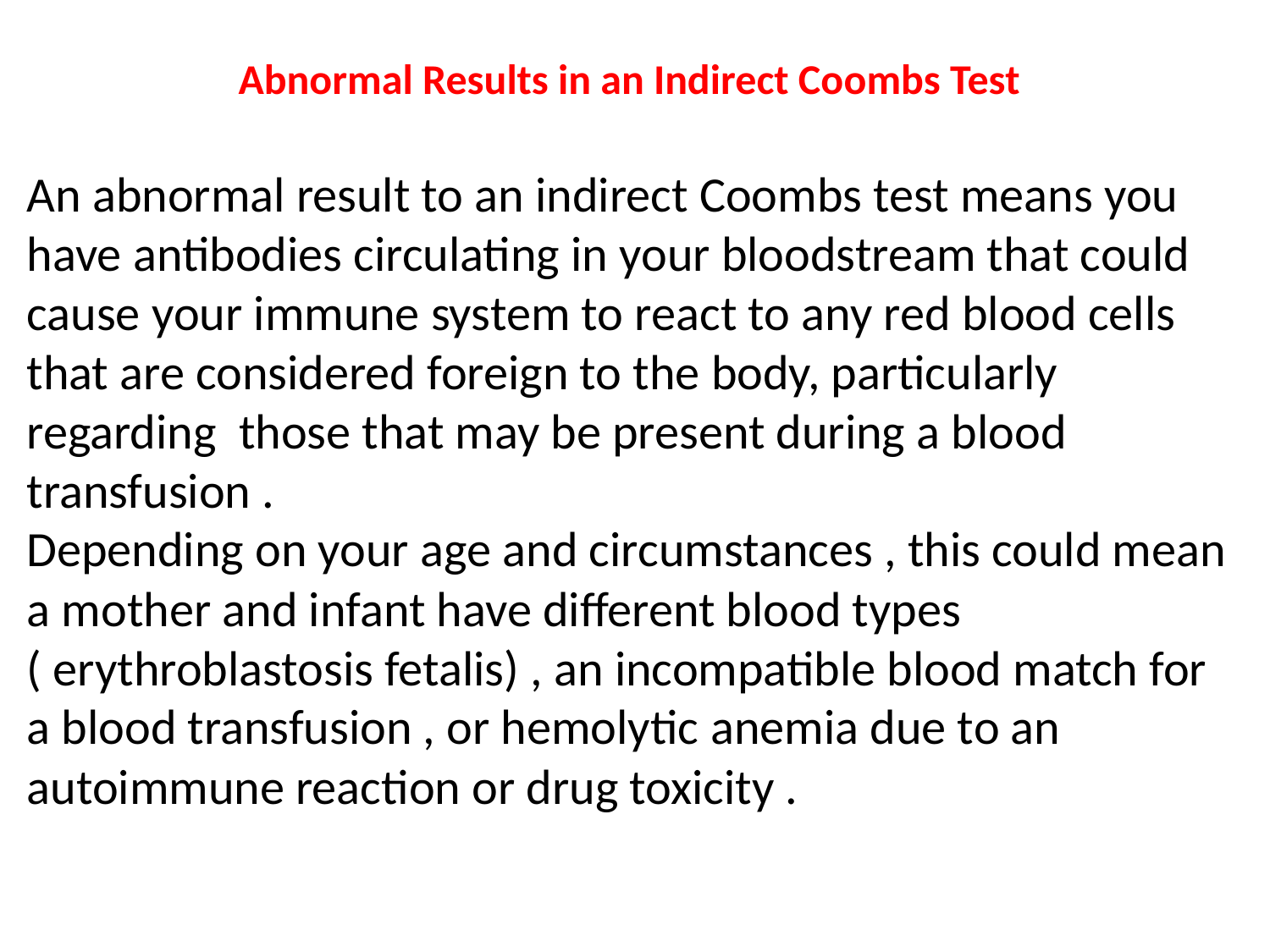

Abnormal Results in an Indirect Coombs Test

An abnormal result to an indirect Coombs test means you have antibodies circulating in your bloodstream that could cause your immune system to react to any red blood cells that are considered foreign to the body, particularly regarding  those that may be present during a blood transfusion .
Depending on your age and circumstances , this could mean a mother and infant have different blood types ( erythroblastosis fetalis) , an incompatible blood match for a blood transfusion , or hemolytic anemia due to an autoimmune reaction or drug toxicity .